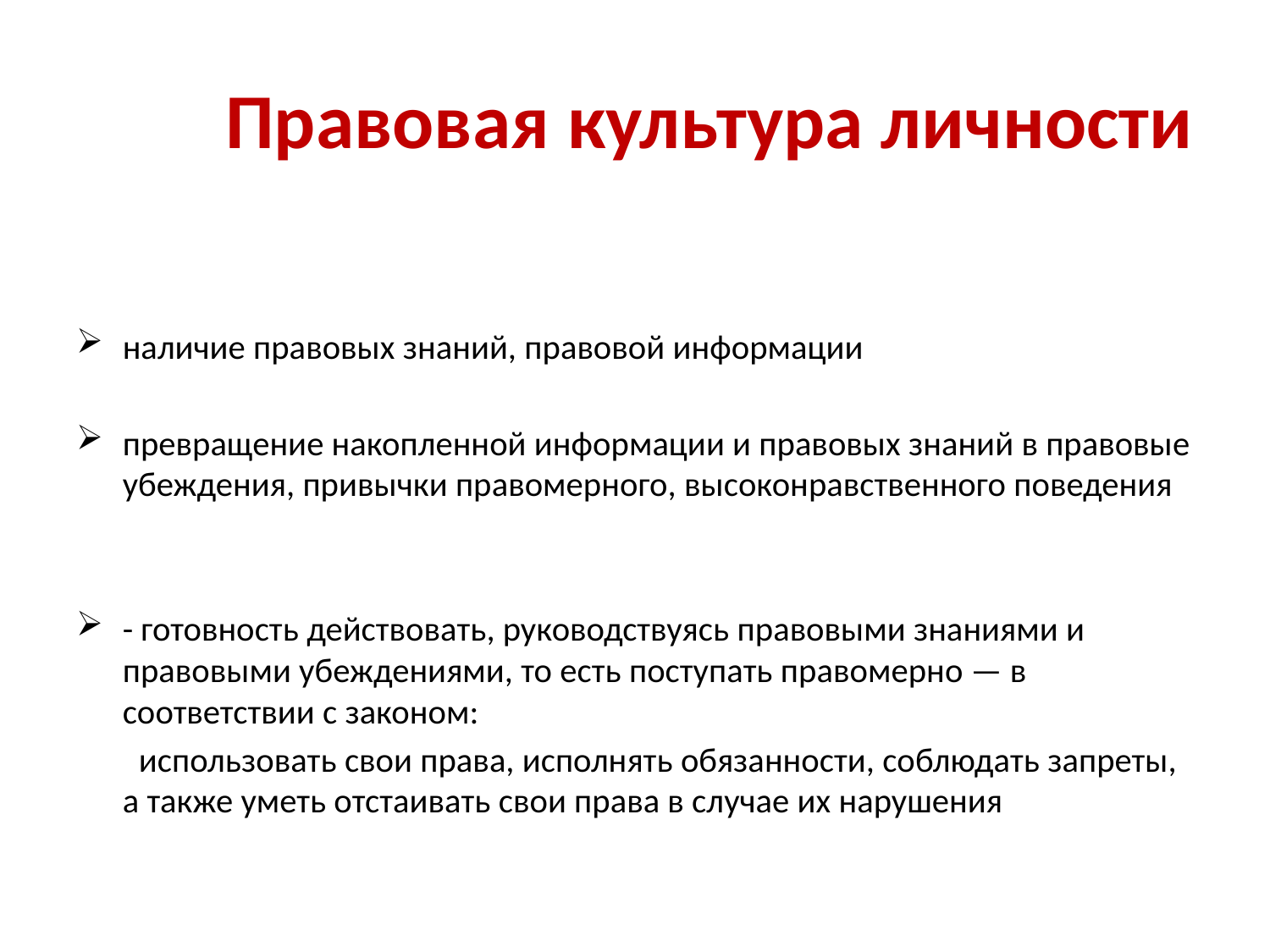

# Правовая культура личности

наличие правовых знаний, правовой информации

превращение накопленной информации и правовых знаний в правовые убеждения, привычки правомерного, высоконравственного поведения

- готовность действовать, руководствуясь правовыми знаниями и правовыми убеждениями, то есть поступать правомерно — в соответствии с законом:
        использовать свои права, исполнять обязанности, соблюдать запреты, а также уметь отстаивать свои права в случае их нарушения